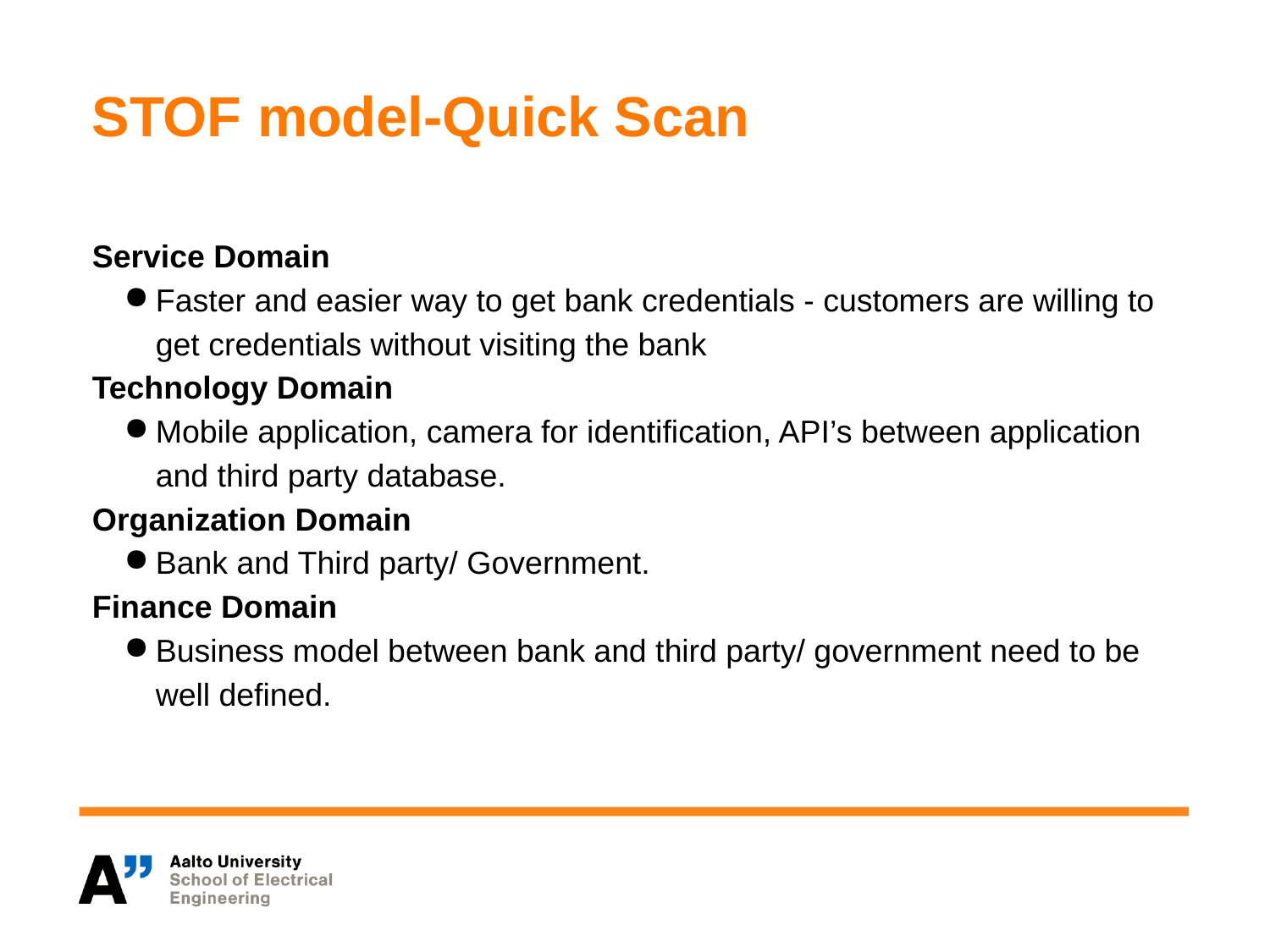

# STOF model-Quick Scan
Service Domain
Faster and easier way to get bank credentials - customers are willing to get credentials without visiting the bank
Technology Domain
Mobile application, camera for identification, API’s between application and third party database.
Organization Domain
Bank and Third party/ Government.
Finance Domain
Business model between bank and third party/ government need to be well defined.